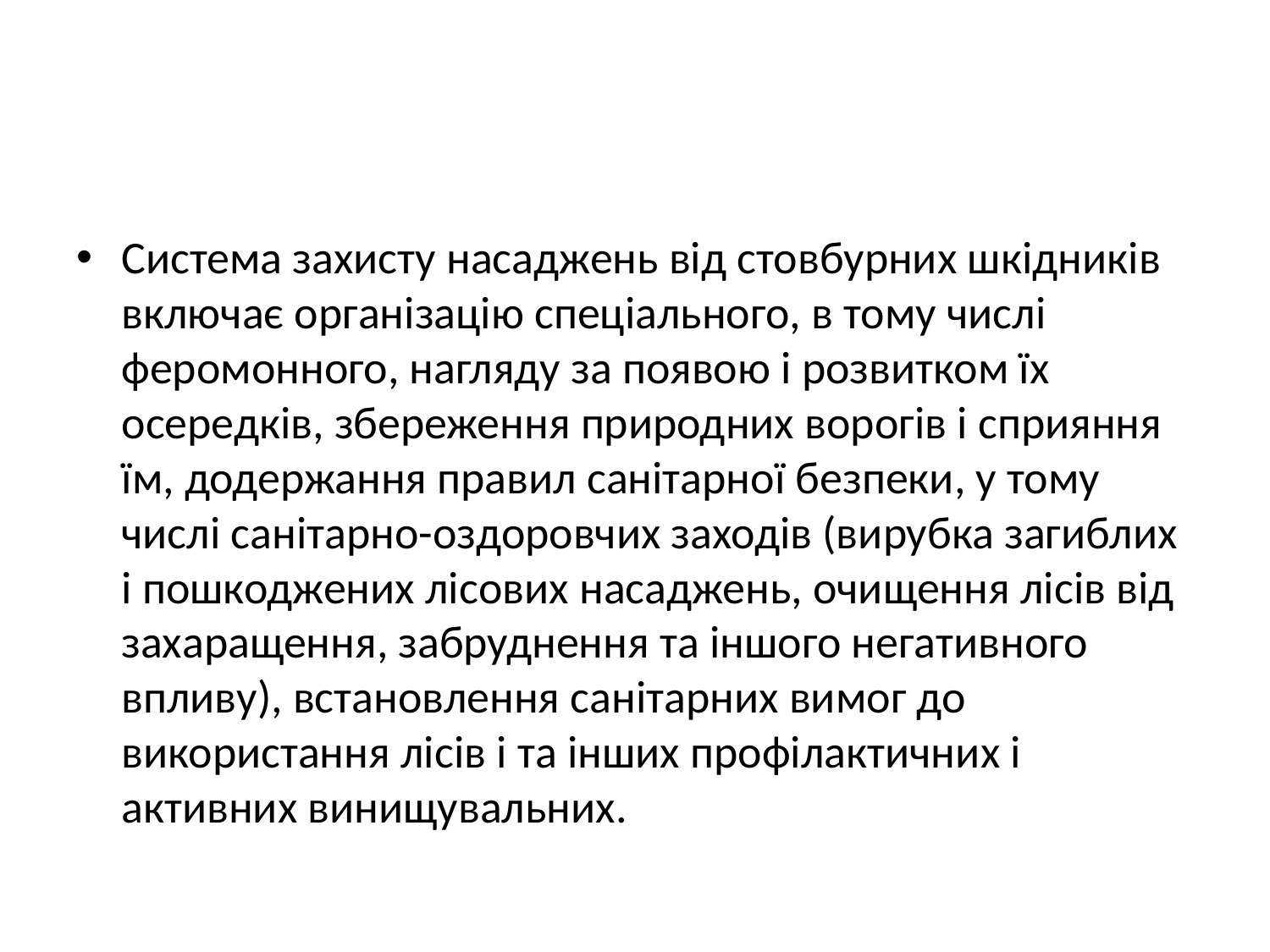

#
Система захисту насаджень від стовбурних шкідників включає організацію спеціального, в тому числі феромонного, нагляду за появою і розвитком їх осередків, збереження природних ворогів і сприяння їм, додержання правил санітарної безпеки, у тому числі санітарно-оздоровчих заходів (вирубка загиблих і пошкоджених лісових насаджень, очищення лісів від захаращення, забруднення та іншого негативного впливу), встановлення санітарних вимог до використання лісів і та інших профілактичних і активних винищувальних.